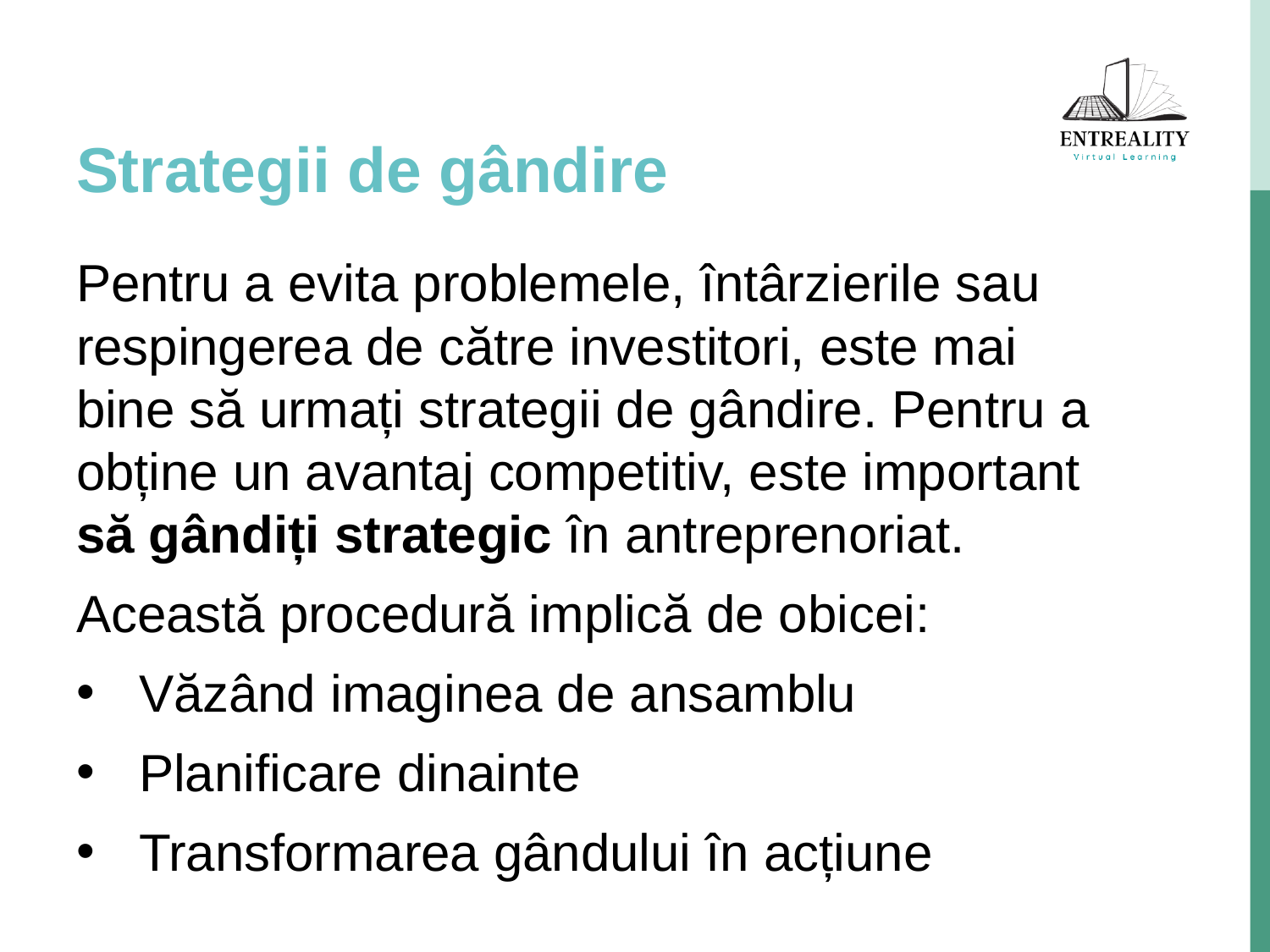

# Strategii de gândire
Pentru a evita problemele, întârzierile sau respingerea de către investitori, este mai bine să urmați strategii de gândire. Pentru a obține un avantaj competitiv, este important să gândiți strategic în antreprenoriat.
Această procedură implică de obicei:
Văzând imaginea de ansamblu
Planificare dinainte
Transformarea gândului în acțiune